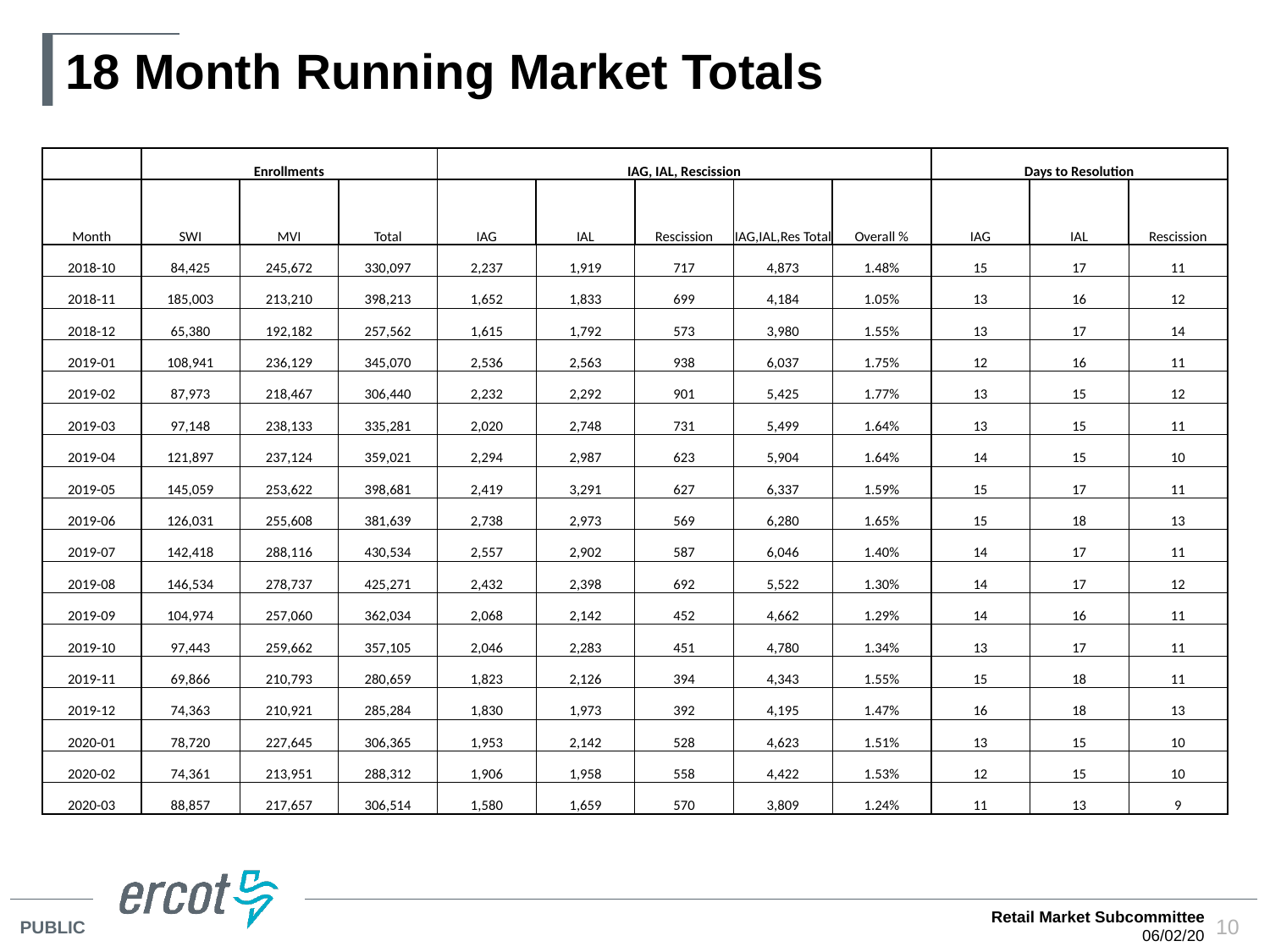

# 18 Month Running Market Totals
|  | Enrollments |  |  | IAG, IAL, Rescission |  |  |  |  | Days to Resolution |  |  |
| --- | --- | --- | --- | --- | --- | --- | --- | --- | --- | --- | --- |
| Month | SWI | MVI | Total | IAG | IAL | Rescission | IAG,IAL,Res Total | Overall % | IAG | IAL | Rescission |
| 2018-10 | 84,425 | 245,672 | 330,097 | 2,237 | 1,919 | 717 | 4,873 | 1.48% | 15 | 17 | 11 |
| 2018-11 | 185,003 | 213,210 | 398,213 | 1,652 | 1,833 | 699 | 4,184 | 1.05% | 13 | 16 | 12 |
| 2018-12 | 65,380 | 192,182 | 257,562 | 1,615 | 1,792 | 573 | 3,980 | 1.55% | 13 | 17 | 14 |
| 2019-01 | 108,941 | 236,129 | 345,070 | 2,536 | 2,563 | 938 | 6,037 | 1.75% | 12 | 16 | 11 |
| 2019-02 | 87,973 | 218,467 | 306,440 | 2,232 | 2,292 | 901 | 5,425 | 1.77% | 13 | 15 | 12 |
| 2019-03 | 97,148 | 238,133 | 335,281 | 2,020 | 2,748 | 731 | 5,499 | 1.64% | 13 | 15 | 11 |
| 2019-04 | 121,897 | 237,124 | 359,021 | 2,294 | 2,987 | 623 | 5,904 | 1.64% | 14 | 15 | 10 |
| 2019-05 | 145,059 | 253,622 | 398,681 | 2,419 | 3,291 | 627 | 6,337 | 1.59% | 15 | 17 | 11 |
| 2019-06 | 126,031 | 255,608 | 381,639 | 2,738 | 2,973 | 569 | 6,280 | 1.65% | 15 | 18 | 13 |
| 2019-07 | 142,418 | 288,116 | 430,534 | 2,557 | 2,902 | 587 | 6,046 | 1.40% | 14 | 17 | 11 |
| 2019-08 | 146,534 | 278,737 | 425,271 | 2,432 | 2,398 | 692 | 5,522 | 1.30% | 14 | 17 | 12 |
| 2019-09 | 104,974 | 257,060 | 362,034 | 2,068 | 2,142 | 452 | 4,662 | 1.29% | 14 | 16 | 11 |
| 2019-10 | 97,443 | 259,662 | 357,105 | 2,046 | 2,283 | 451 | 4,780 | 1.34% | 13 | 17 | 11 |
| 2019-11 | 69,866 | 210,793 | 280,659 | 1,823 | 2,126 | 394 | 4,343 | 1.55% | 15 | 18 | 11 |
| 2019-12 | 74,363 | 210,921 | 285,284 | 1,830 | 1,973 | 392 | 4,195 | 1.47% | 16 | 18 | 13 |
| 2020-01 | 78,720 | 227,645 | 306,365 | 1,953 | 2,142 | 528 | 4,623 | 1.51% | 13 | 15 | 10 |
| 2020-02 | 74,361 | 213,951 | 288,312 | 1,906 | 1,958 | 558 | 4,422 | 1.53% | 12 | 15 | 10 |
| 2020-03 | 88,857 | 217,657 | 306,514 | 1,580 | 1,659 | 570 | 3,809 | 1.24% | 11 | 13 | 9 |
Retail Market Subcommittee
06/02/20
10